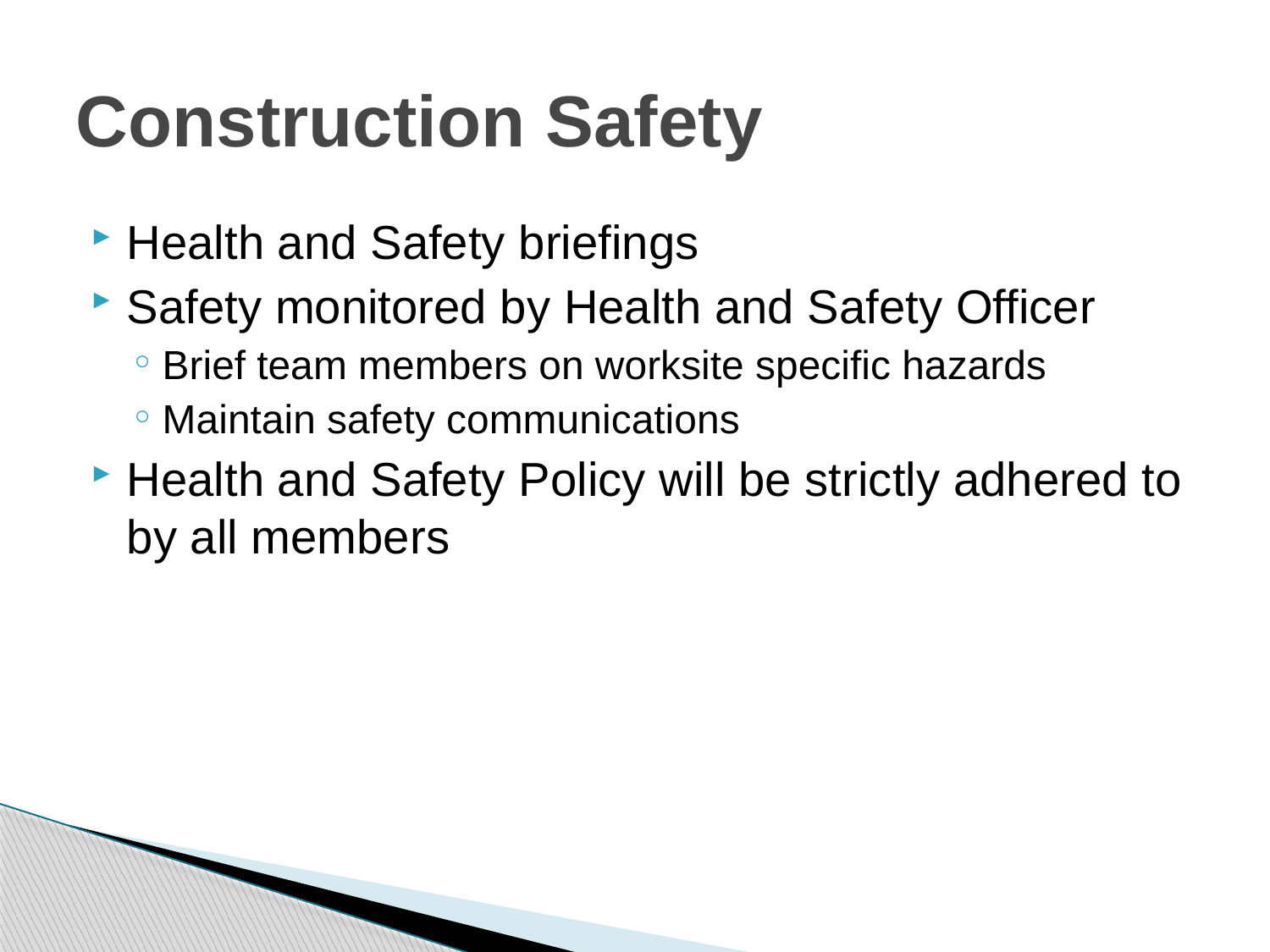

# Construction Safety
Health and Safety briefings
Safety monitored by Health and Safety Officer
Brief team members on worksite specific hazards
Maintain safety communications
Health and Safety Policy will be strictly adhered to by all members